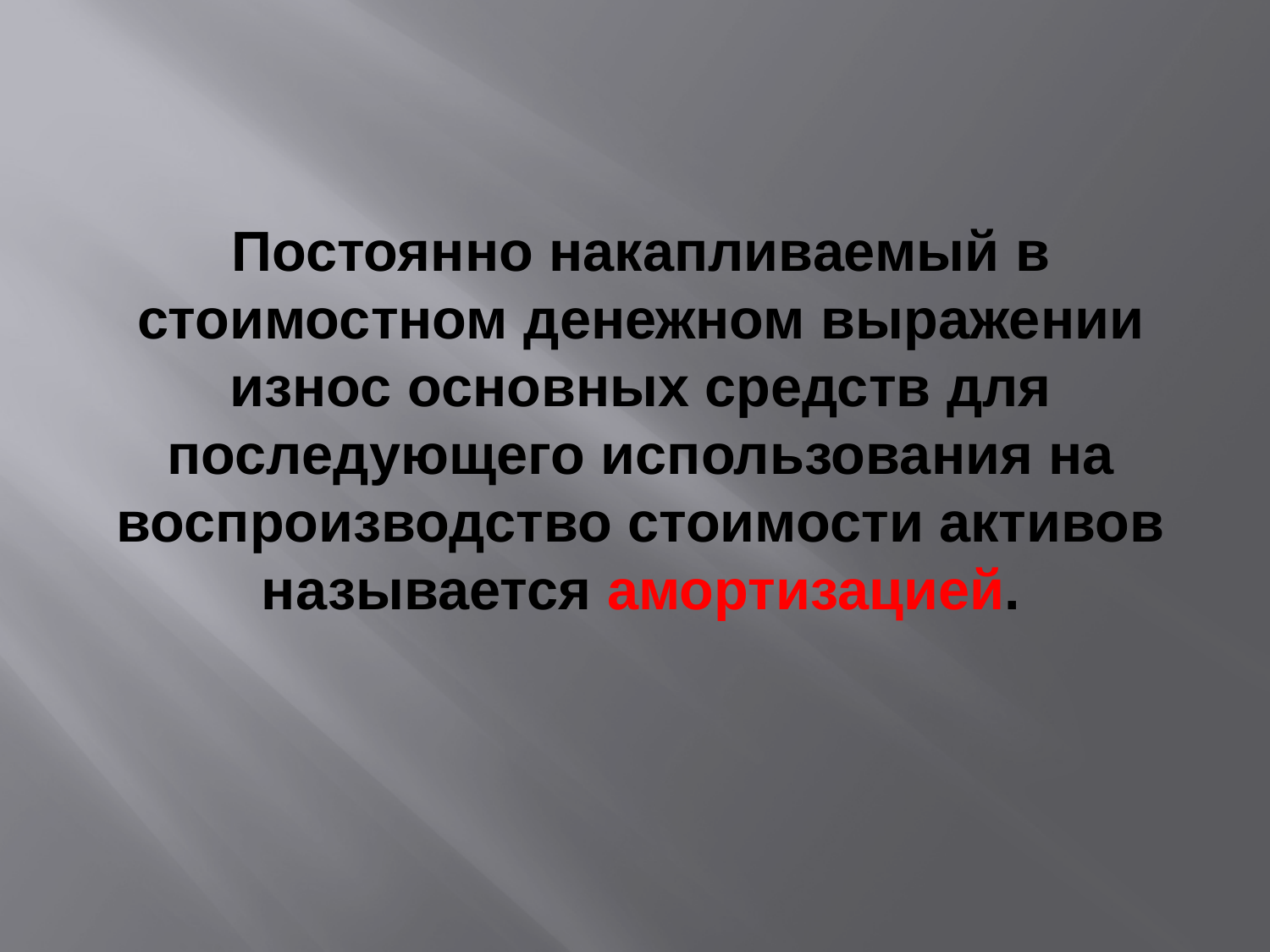

# Постоянно накапливаемый в стоимостном денежном выражении износ основных средств для последующего использования на воспроизводство стоимости активов называется амортизацией.